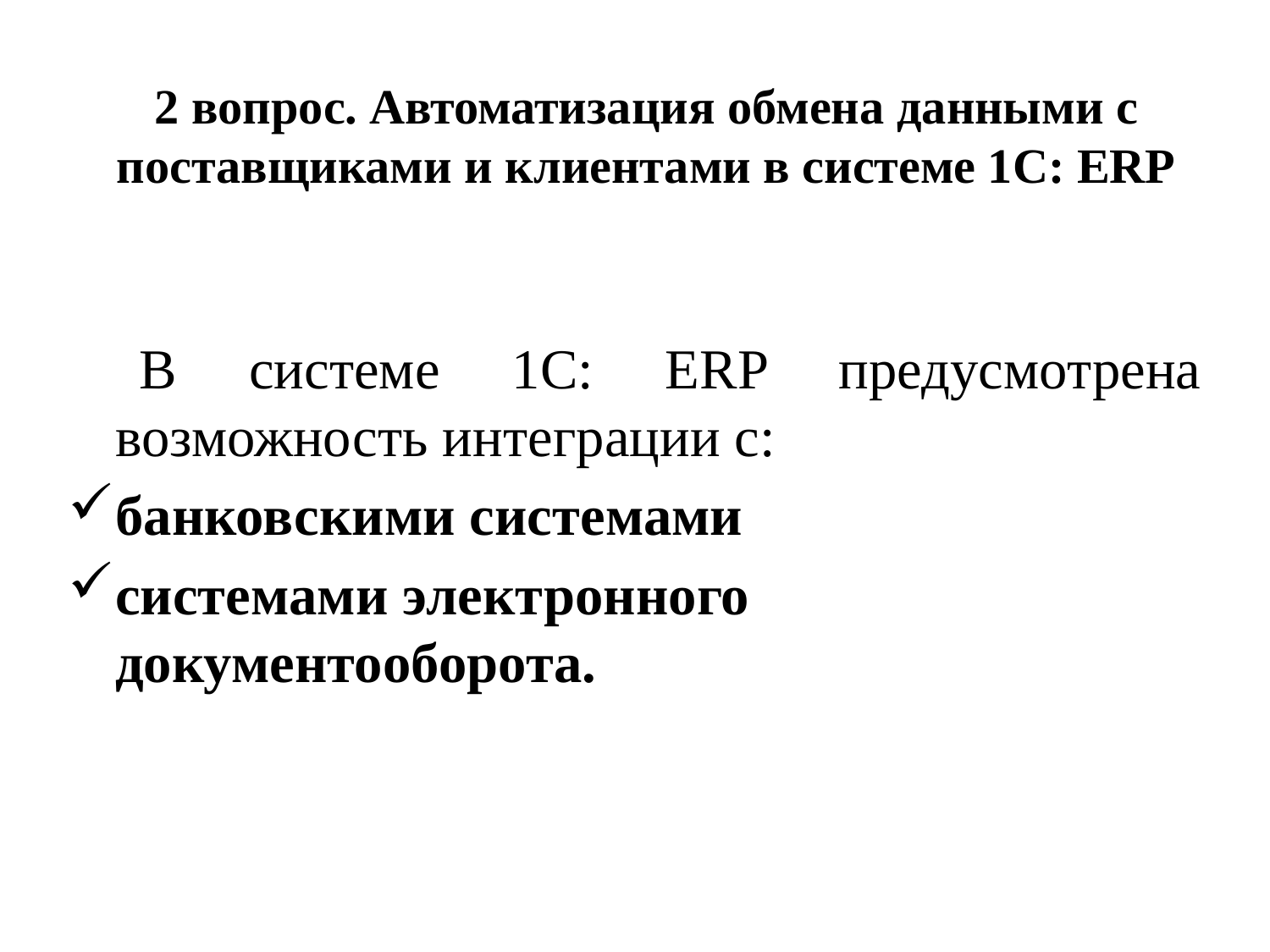

# 2 вопрос. Автоматизация обмена данными с поставщиками и клиентами в системе 1С: ERP
 В системе 1С: ERP предусмотрена возможность интеграции с:
банковскими системами
системами электронного документооборота.